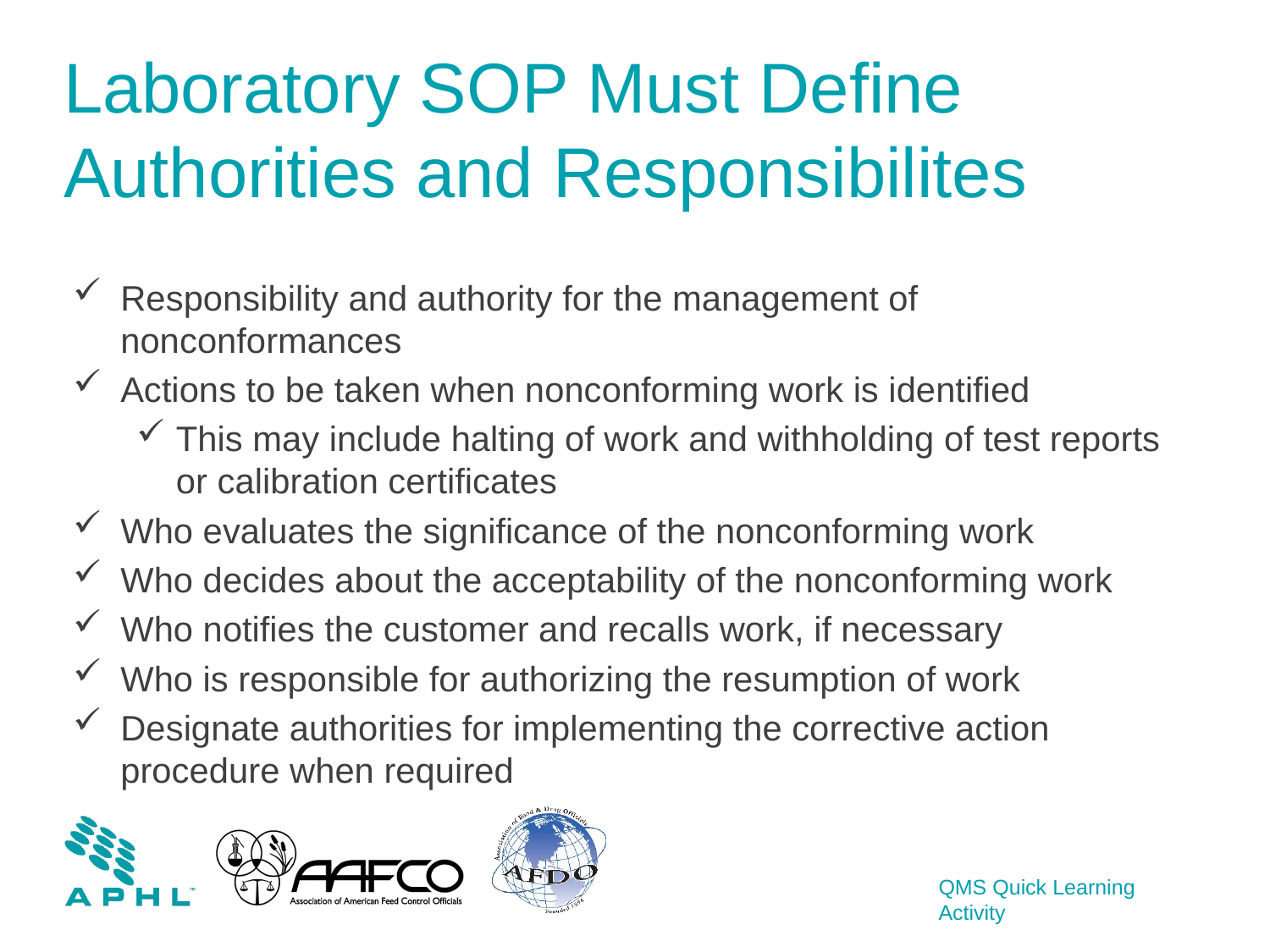

# Laboratory SOP Must Define Authorities and Responsibilites

Responsibility and authority for the management of nonconformances
Actions to be taken when nonconforming work is identified
This may include halting of work and withholding of test reports or calibration certificates
Who evaluates the significance of the nonconforming work
Who decides about the acceptability of the nonconforming work
Who notifies the customer and recalls work, if necessary
Who is responsible for authorizing the resumption of work
Designate authorities for implementing the corrective action procedure when required